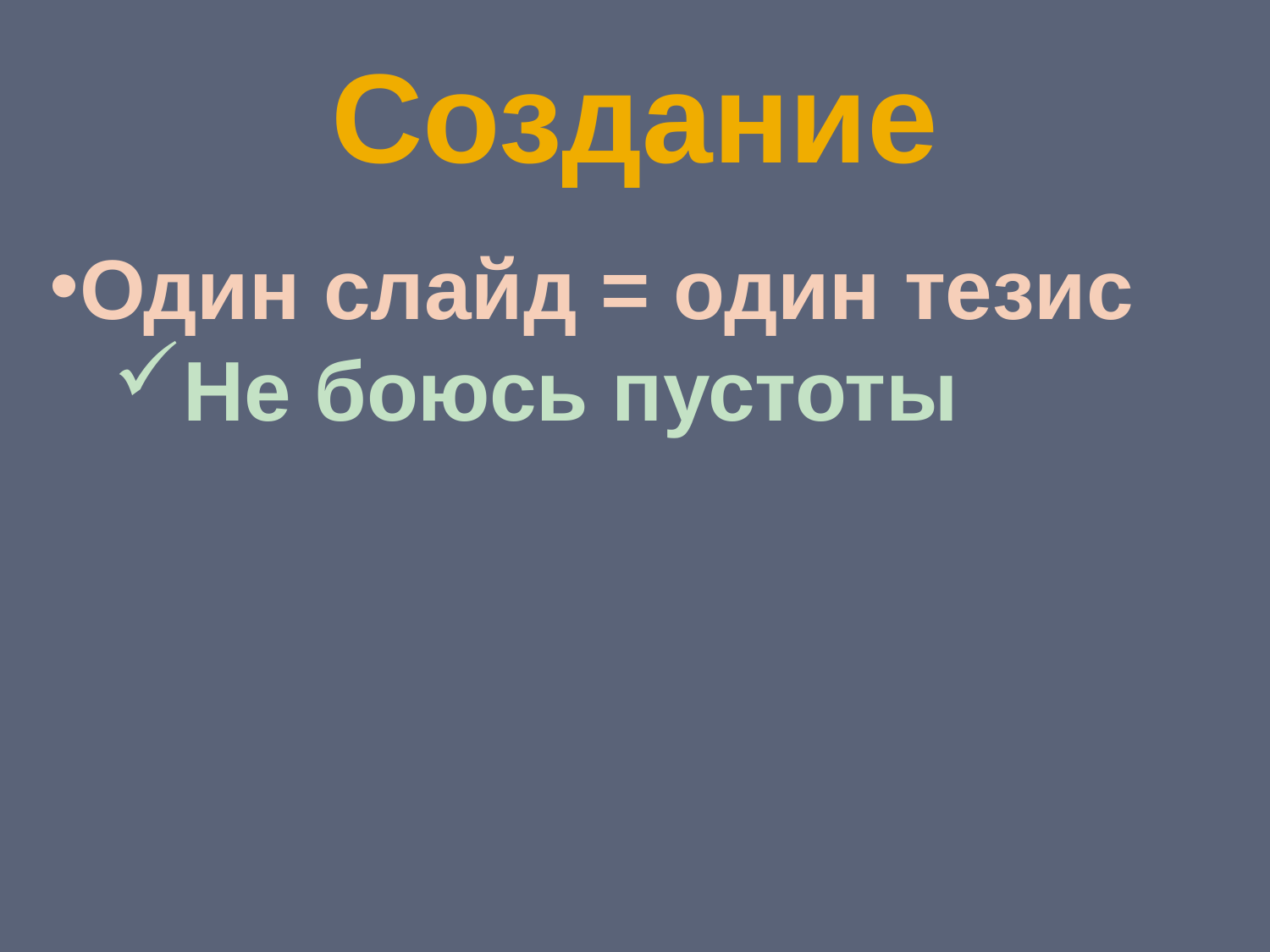

Создание
Один слайд = один тезис
Не боюсь пустоты